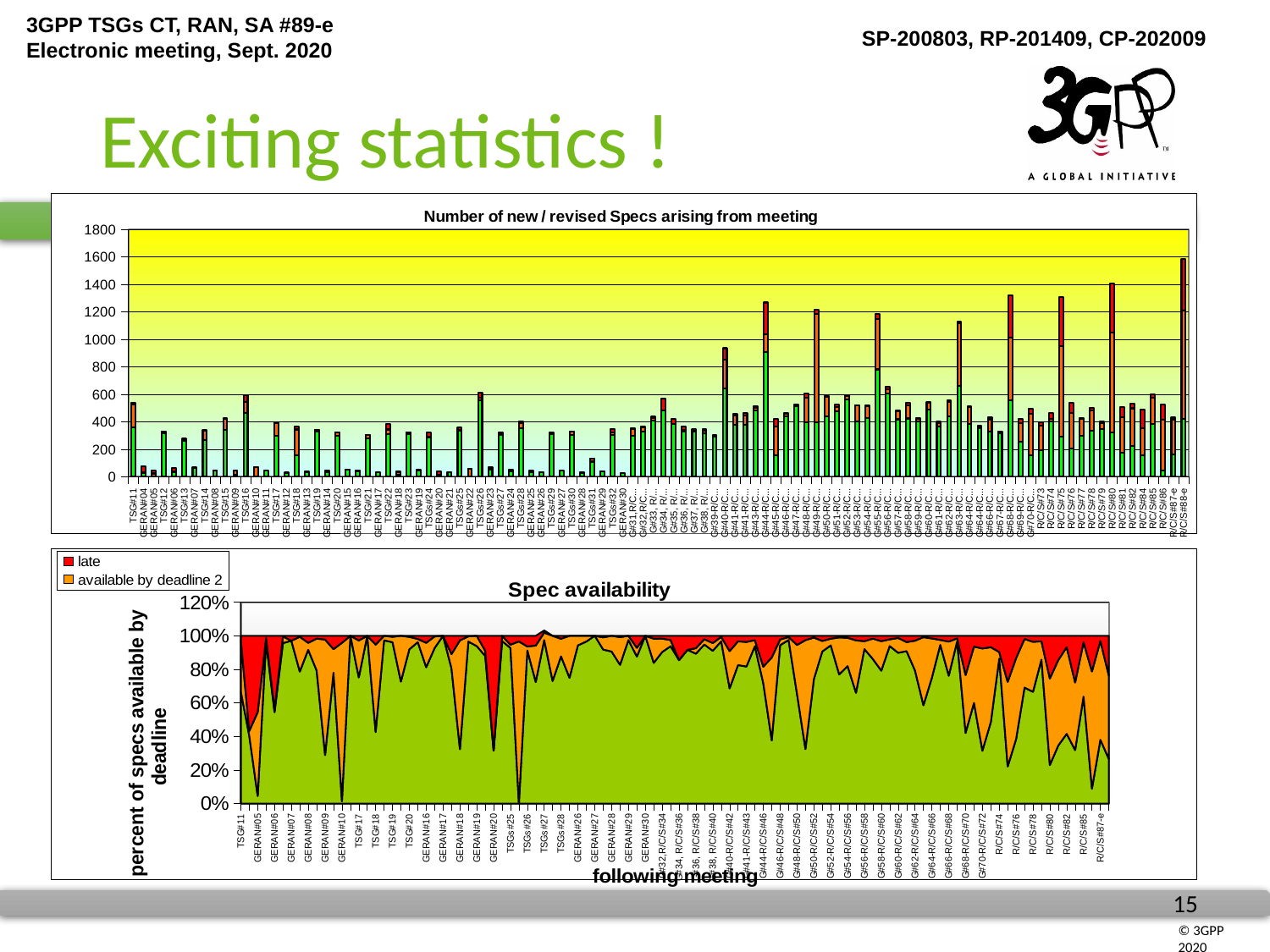

# Exciting statistics !

### Chart: Number of new / revised Specs arising from meeting

| Category | DL1 | DL2 | late |
|---|---|---|---|
| TSG#11 | 360.0 | 165.0 | 14.0 |
| GERAN#04 | 30.0 | 2.0 | 42.0 |
| GERAN#05 | 2.0 | 22.0 | 20.0 |
| TSG#12 | 317.0 | 8.0 | 4.0 |
| GERAN#06 | 36.0 | 1.0 | 29.0 |
| TSG#13 | 264.0 | 11.0 | 1.0 |
| GERAN#07 | 66.0 | 0.0 | 2.0 |
| TSG#14 | 266.0 | 70.0 | 2.0 |
| GERAN#08 | 44.0 | 2.0 | 2.0 |
| TSG#15 | 338.0 | 81.0 | 7.0 |
| GERAN#09 | 13.0 | 31.0 | 1.0 |
| TSG#16 | 462.0 | 83.0 | 47.0 |
| GERAN#10 | 1.0 | 68.0 | 3.0 |
| GERAN#11 | 45.0 | 0.0 | 0.0 |
| TSG#17 | 300.0 | 88.0 | 11.0 |
| GERAN#12 | 30.0 | 0.0 | 0.0 |
| TSG#18 | 155.0 | 189.0 | 19.0 |
| GERAN#13 | 36.0 | 1.0 | 0.0 |
| TSG#19 | 330.0 | 11.0 | 2.0 |
| GERAN#14 | 32.0 | 12.0 | 0.0 |
| TSG#20 | 298.0 | 24.0 | 2.0 |
| GERAN#15 | 51.0 | 1.0 | 1.0 |
| GERAN#16 | 39.0 | 7.0 | 2.0 |
| TSG#21 | 281.0 | 21.0 | 1.0 |
| GERAN#17 | 36.0 | 0.0 | 0.0 |
| TSG#22 | 311.0 | 33.0 | 42.0 |
| GERAN#18 | 12.0 | 24.0 | 1.0 |
| TSG#23 | 311.0 | 10.0 | 1.0 |
| GERAN#19 | 46.0 | 3.0 | 0.0 |
| TSGs#24 | 284.0 | 10.0 | 29.0 |
| GERAN#20 | 12.0 | 0.0 | 26.0 |
| GERAN#21 | 31.0 | 1.0 | 0.0 |
| TSGs#25 | 333.0 | 7.0 | 19.0 |
| GERAN#22 | 0.0 | 58.0 | 2.0 |
| TSGs#26 | 559.0 | 14.0 | 39.0 |
| GERAN#23 | 50.0 | 15.0 | 4.0 |
| TSGs#27 | 305.0 | 14.0 | 4.0 |
| GERAN#24 | 38.0 | 14.0 | 0.0 |
| TSGs#28 | 351.0 | 42.0 | 7.0 |
| GERAN#25 | 36.0 | 12.0 | 0.0 |
| GERAN#26 | 33.0 | 2.0 | 0.0 |
| TSGs#29 | 312.0 | 11.0 | 0.0 |
| GERAN#27 | 47.0 | 0.0 | 0.0 |
| TSGs#30 | 303.0 | 24.0 | 3.0 |
| GERAN#28 | 29.0 | 3.0 | 0.0 |
| TSGs#31 | 110.0 | 22.0 | 1.0 |
| GERAN#29 | 39.0 | 1.0 | 0.0 |
| TSGs#32 | 305.0 | 18.0 | 25.0 |
| GERAN#30 | 26.0 | 0.0 | 0.0 |
| G#31,R/C/S#33 | 297.0 | 51.0 | 6.0 |
| G#32,R/C/S#34 | 328.0 | 29.0 | 6.0 |
| G#33, R/C/S#35 | 409.0 | 16.0 | 11.0 |
| G#34, R/C/S#36 | 484.0 | 0.0 | 82.0 |
| G#35, R/C/S#37 | 386.0 | 0.0 | 35.0 |
| G#36, R/C/S#38 | 327.0 | 12.0 | 27.0 |
| G#37, R/C/S#39 | 331.0 | 11.0 | 7.0 |
| G#38, R/C/S#40 | 317.0 | 16.0 | 15.0 |
| G#39-R/C/S#41 | 292.0 | 8.0 | 2.0 |
| G#40-R/C/S#42 | 642.0 | 208.0 | 85.0 |
| G#41-R/C/S#43 | 379.0 | 65.0 | 15.0 |
| G#41-R/C/S#43 | 379.0 | 68.0 | 17.0 |
| G#43-R/C/S#45 | 482.0 | 19.0 | 13.0 |
| G#44-R/C/S#46 | 909.0 | 125.0 | 233.0 |
| G#45-R/C/S#47 | 158.0 | 207.0 | 54.0 |
| G#46-R/C/S#48 | 441.0 | 16.0 | 10.0 |
| G#47-R/C/S#49 | 512.0 | 9.0 | 4.0 |
| G#48-R/C/S#50 | 397.0 | 178.0 | 33.0 |
| G#49-R/C/S#51 | 396.0 | 790.0 | 31.0 |
| G#50-R/C/S#52 | 438.0 | 146.0 | 6.0 |
| G#51-R/C/S#53 | 475.0 | 33.0 | 16.0 |
| G#52-R/C/S#54 | 562.0 | 24.0 | 10.0 |
| G#53-R/C/S#55 | 402.0 | 115.0 | 5.0 |
| G#54-R/C/S#56 | 427.0 | 88.0 | 6.0 |
| G#55-R/C/S#57 | 781.0 | 369.0 | 32.0 |
| G#56-R/C/S#58 | 604.0 | 31.0 | 21.0 |
| G#57-R/C/S#59 | 418.0 | 59.0 | 8.0 |
| G#58-R/C/S#60 | 424.0 | 94.0 | 17.0 |
| G#59-R/C/S#61 | 402.0 | 17.0 | 9.0 |
| G#60-R/C/S#62 | 488.0 | 48.0 | 7.0 |
| G#61-R/C/S#63 | 367.0 | 22.0 | 15.0 |
| G#62-R/C/S#64 | 442.0 | 99.0 | 16.0 |
| G#63-R/C/S#65 | 661.0 | 458.0 | 9.0 |
| G#64-R/C/S#66 | 386.0 | 121.0 | 8.0 |
| G#64-R/C/S#67 | 352.0 | 11.0 | 9.0 |
| G#66-R/C/S#68 | 330.0 | 88.0 | 15.0 |
| G#67-R/C/S#69 | 319.0 | 6.0 | 5.0 |
| G#68-R/C/S#70 | 557.0 | 456.0 | 309.0 |
| G#69-R/C/S#71 | 252.0 | 141.0 | 27.0 |
| G#70-R/C/S#72 | 155.0 | 300.0 | 37.0 |
| R/C/S#73 | 194.0 | 178.0 | 27.0 |
| R/C/S#74 | 402.0 | 18.0 | 45.0 |
| R/C/S#75 | 290.0 | 661.0 | 359.0 |
| R/C/S#76 | 207.0 | 259.0 | 71.0 |
| R/C/S#77 | 296.0 | 124.0 | 8.0 |
| R/C/S#78 | 335.0 | 150.0 | 18.0 |
| R/C/S#79 | 346.0 | 44.0 | 13.0 |
| R/C/S#80 | 323.0 | 724.0 | 357.0 |
| R/C/S#81 | 175.0 | 257.0 | 73.0 |
| R/C/S#82 | 222.0 | 276.0 | 36.0 |
| R/C/S#84 | 156.0 | 197.0 | 136.0 |
| R/C/S#85 | 382.0 | 194.0 | 23.0 |
| R/C/S#86 | 47.0 | 369.0 | 112.0 |
| R/C/S#87-e | 164.0 | 254.0 | 13.0 |
| R/C/S#88-e | 422.0 | 787.0 | 377.0 |

### Chart: Spec availability

| Category | available by deadline 1 | available by deadline 2 | late |
|---|---|---|---|
| TSG#11 | 0.6679035250463822 | 0.30612244897959184 | 0.025974025974025976 |
| GERAN#04 | 0.40540540540540543 | 0.02702702702702703 | 0.5675675675675675 |
| GERAN#05 | 0.045454545454545456 | 0.5 | 0.45454545454545453 |
| TSG#12 | 0.9635258358662614 | 0.0243161094224924 | 0.0121580547112462 |
| GERAN#06 | 0.5454545454545454 | 0.015151515151515152 | 0.4393939393939394 |
| TSG#13 | 0.9565217391304348 | 0.03985507246376811 | 0.0036231884057971015 |
| GERAN#07 | 0.9705882352941176 | 0.0 | 0.029411764705882353 |
| TSG#14 | 0.7869822485207101 | 0.20710059171597633 | 0.005917159763313609 |
| GERAN#08 | 0.9166666666666666 | 0.041666666666666664 | 0.041666666666666664 |
| TSG#15 | 0.7934272300469484 | 0.19014084507042253 | 0.01643192488262911 |
| GERAN#09 | 0.28888888888888886 | 0.6888888888888889 | 0.022222222222222223 |
| TSG#16 | 0.7804054054054054 | 0.14020270270270271 | 0.07939189189189189 |
| GERAN#10 | 0.013888888888888888 | 0.9444444444444444 | 0.041666666666666664 |
| GERAN#11 | 1.0 | 0.0 | 0.0 |
| TSG#17 | 0.7518796992481203 | 0.22055137844611528 | 0.02756892230576441 |
| GERAN#12 | 1.0 | 0.0 | 0.0 |
| TSG#18 | 0.42699724517906334 | 0.5206611570247934 | 0.05234159779614325 |
| GERAN#13 | 0.972972972972973 | 0.02702702702702703 | 0.0 |
| TSG#19 | 0.9620991253644315 | 0.03206997084548105 | 0.0058309037900874635 |
| GERAN#14 | 0.7272727272727273 | 0.2727272727272727 | 0.0 |
| TSG#20 | 0.9197530864197531 | 0.07407407407407407 | 0.006172839506172839 |
| GERAN#15 | 0.9622641509433962 | 0.018867924528301886 | 0.018867924528301886 |
| GERAN#16 | 0.8125 | 0.14583333333333334 | 0.041666666666666664 |
| TSG#21 | 0.9273927392739274 | 0.06930693069306931 | 0.0033003300330033004 |
| GERAN#17 | 1.0 | 0.0 | 0.0 |
| TSG#22 | 0.805699481865285 | 0.08549222797927461 | 0.10880829015544041 |
| GERAN#18 | 0.32432432432432434 | 0.6486486486486487 | 0.02702702702702703 |
| TSG#23 | 0.9658385093167702 | 0.031055900621118012 | 0.003105590062111801 |
| GERAN#19 | 0.9387755102040817 | 0.061224489795918366 | 0.0 |
| TSGs#24 | 0.8792569659442725 | 0.030959752321981424 | 0.08978328173374613 |
| GERAN#20 | 0.3157894736842105 | 0.0 | 0.6842105263157895 |
| GERAN#21 | 0.96875 | 0.03125 | 0.0 |
| TSGs#25 | 0.9275766016713092 | 0.019498607242339833 | 0.052924791086350974 |
| GERAN#22 | 0.0 | 0.9666666666666667 | 0.03333333333333333 |
| TSGs#26 | 0.9133986928104575 | 0.02287581699346405 | 0.06372549019607843 |
| GERAN#23 | 0.7246376811594203 | 0.21739130434782608 | 0.057971014492753624 |
| TSGs#27 | 0.9744408945686901 | 0.04472843450479233 | 0.012779552715654952 |
| GERAN#24 | 0.7307692307692307 | 0.2692307692307692 | 0.0 |
| TSGs#28 | 0.8775 | 0.105 | 0.0175 |
| GERAN#25 | 0.75 | 0.25 | 0.0 |
| GERAN#26 | 0.9428571428571428 | 0.05714285714285714 | 0.0 |
| TSGs#29 | 0.9659442724458205 | 0.034055727554179564 | 0.0 |
| GERAN#27 | 1.0 | 0.0 | 0.0 |
| TSGs#30 | 0.9181818181818182 | 0.07272727272727272 | 0.00909090909090909 |
| GERAN#28 | 0.90625 | 0.09375 | 0.0 |
| TSGs#31 | 0.8270676691729323 | 0.16541353383458646 | 0.007518796992481203 |
| GERAN#29 | 0.975 | 0.025 | 0.0 |
| TSGs#32 | 0.8764367816091954 | 0.05172413793103448 | 0.07183908045977011 |
| GERAN#30 | 1.0 | 0.0 | 0.0 |
| G#31,R/C/S#33 | 0.8389830508474576 | 0.1440677966101695 | 0.01694915254237288 |
| G#32,R/C/S#34 | 0.9035812672176309 | 0.07988980716253444 | 0.01652892561983471 |
| G#33, R/C/S#35 | 0.9380733944954128 | 0.03669724770642202 | 0.02522935779816514 |
| G#34, R/C/S#36 | 0.8551236749116607 | 0.0 | 0.14487632508833923 |
| G#35, R/C/S#37 | 0.9168646080760094 | 0.0 | 0.0831353919239905 |
| G#36, R/C/S#38 | 0.8934426229508197 | 0.03278688524590164 | 0.07377049180327869 |
| G#37, R/C/S#39 | 0.9484240687679083 | 0.03151862464183381 | 0.02005730659025788 |
| G#38, R/C/S#40 | 0.9109195402298851 | 0.04597701149425287 | 0.04310344827586207 |
| G#39-R/C/S#41 | 0.9668874172185431 | 0.026490066225165563 | 0.006622516556291391 |
| G#40-R/C/S#42 | 0.6866310160427808 | 0.22245989304812835 | 0.09090909090909091 |
| G#41-R/C/S#43 | 0.8257080610021786 | 0.14161220043572983 | 0.032679738562091505 |
| G#41-R/C/S#43 | 0.8168103448275862 | 0.14655172413793102 | 0.036637931034482756 |
| G#43-R/C/S#45 | 0.9377431906614786 | 0.03696498054474708 | 0.02529182879377432 |
| G#44-R/C/S#46 | 0.7174427782162589 | 0.09865824782951854 | 0.18389897395422258 |
| G#45-R/C/S#47 | 0.37708830548926014 | 0.49403341288782815 | 0.1288782816229117 |
| G#46-R/C/S#48 | 0.9443254817987152 | 0.034261241970021415 | 0.021413276231263382 |
| G#47-R/C/S#49 | 0.9752380952380952 | 0.017142857142857144 | 0.007619047619047619 |
| G#48-R/C/S#50 | 0.6529605263157895 | 0.29276315789473684 | 0.054276315789473686 |
| G#49-R/C/S#51 | 0.32539030402629415 | 0.6491372226787182 | 0.025472473294987676 |
| G#50-R/C/S#52 | 0.7423728813559322 | 0.24745762711864408 | 0.010169491525423728 |
| G#51-R/C/S#53 | 0.9064885496183206 | 0.06297709923664122 | 0.030534351145038167 |
| G#52-R/C/S#54 | 0.9429530201342282 | 0.040268456375838924 | 0.016778523489932886 |
| G#53-R/C/S#55 | 0.7701149425287356 | 0.22030651340996169 | 0.009578544061302681 |
| G#54-R/C/S#56 | 0.8195777351247601 | 0.1689059500959693 | 0.011516314779270634 |
| G#55-R/C/S#57 | 0.6607445008460237 | 0.31218274111675126 | 0.02707275803722504 |
| G#56-R/C/S#58 | 0.9207317073170732 | 0.04725609756097561 | 0.03201219512195122 |
| G#57-R/C/S#59 | 0.8618556701030928 | 0.12164948453608247 | 0.016494845360824743 |
| G#58-R/C/S#60 | 0.7925233644859813 | 0.17570093457943925 | 0.03177570093457944 |
| G#59-R/C/S#61 | 0.9392523364485982 | 0.0397196261682243 | 0.02102803738317757 |
| G#60-R/C/S#62 | 0.8987108655616943 | 0.08839779005524862 | 0.01289134438305709 |
| G#61-R/C/S#63 | 0.9084158415841584 | 0.054455445544554455 | 0.03712871287128713 |
| G#62-R/C/S#64 | 0.7935368043087971 | 0.17773788150807898 | 0.02872531418312388 |
| G#63-R/C/S#65 | 0.5859929078014184 | 0.40602836879432624 | 0.007978723404255319 |
| G#64-R/C/S#66 | 0.7495145631067961 | 0.23495145631067962 | 0.015533980582524271 |
| G#64-R/C/S#67 | 0.946236559139785 | 0.02956989247311828 | 0.024193548387096774 |
| G#66-R/C/S#68 | 0.7621247113163973 | 0.20323325635103925 | 0.03464203233256351 |
| G#67-R/C/S#69 | 0.9666666666666667 | 0.01818181818181818 | 0.015151515151515152 |
| G#68-R/C/S#70 | 0.42133131618759456 | 0.34493192133131617 | 0.23373676248108927 |
| G#69-R/C/S#71 | 0.6 | 0.3357142857142857 | 0.06428571428571428 |
| G#70-R/C/S#72 | 0.3150406504065041 | 0.6097560975609756 | 0.07520325203252033 |
| R/C/S#73 | 0.48621553884711777 | 0.44611528822055135 | 0.06766917293233082 |
| R/C/S#74 | 0.864516129032258 | 0.03870967741935484 | 0.0967741935483871 |
| R/C/S#75 | 0.22137404580152673 | 0.5045801526717557 | 0.27404580152671754 |
| R/C/S#76 | 0.3854748603351955 | 0.4823091247672253 | 0.13221601489757914 |
| R/C/S#77 | 0.6915887850467289 | 0.2897196261682243 | 0.018691588785046728 |
| R/C/S#78 | 0.6660039761431411 | 0.2982107355864811 | 0.03578528827037773 |
| R/C/S#79 | 0.858560794044665 | 0.10918114143920596 | 0.03225806451612903 |
| R/C/S#80 | 0.23005698005698005 | 0.5156695156695157 | 0.25427350427350426 |
| R/C/S#81 | 0.3465346534653465 | 0.5089108910891089 | 0.14455445544554454 |
| R/C/S#82 | 0.4157303370786517 | 0.5168539325842697 | 0.06741573033707865 |
| R/C/S#84 | 0.31901840490797545 | 0.40286298568507156 | 0.278118609406953 |
| R/C/S#85 | 0.6377295492487479 | 0.32387312186978295 | 0.038397328881469114 |
| R/C/S#86 | 0.08901515151515152 | 0.6988636363636364 | 0.21212121212121213 |
| R/C/S#87-e | 0.3805104408352668 | 0.5893271461716937 | 0.030162412993039442 |
| R/C/S#88-e | 0.266078184110971 | 0.4962168978562421 | 0.23770491803278687 |